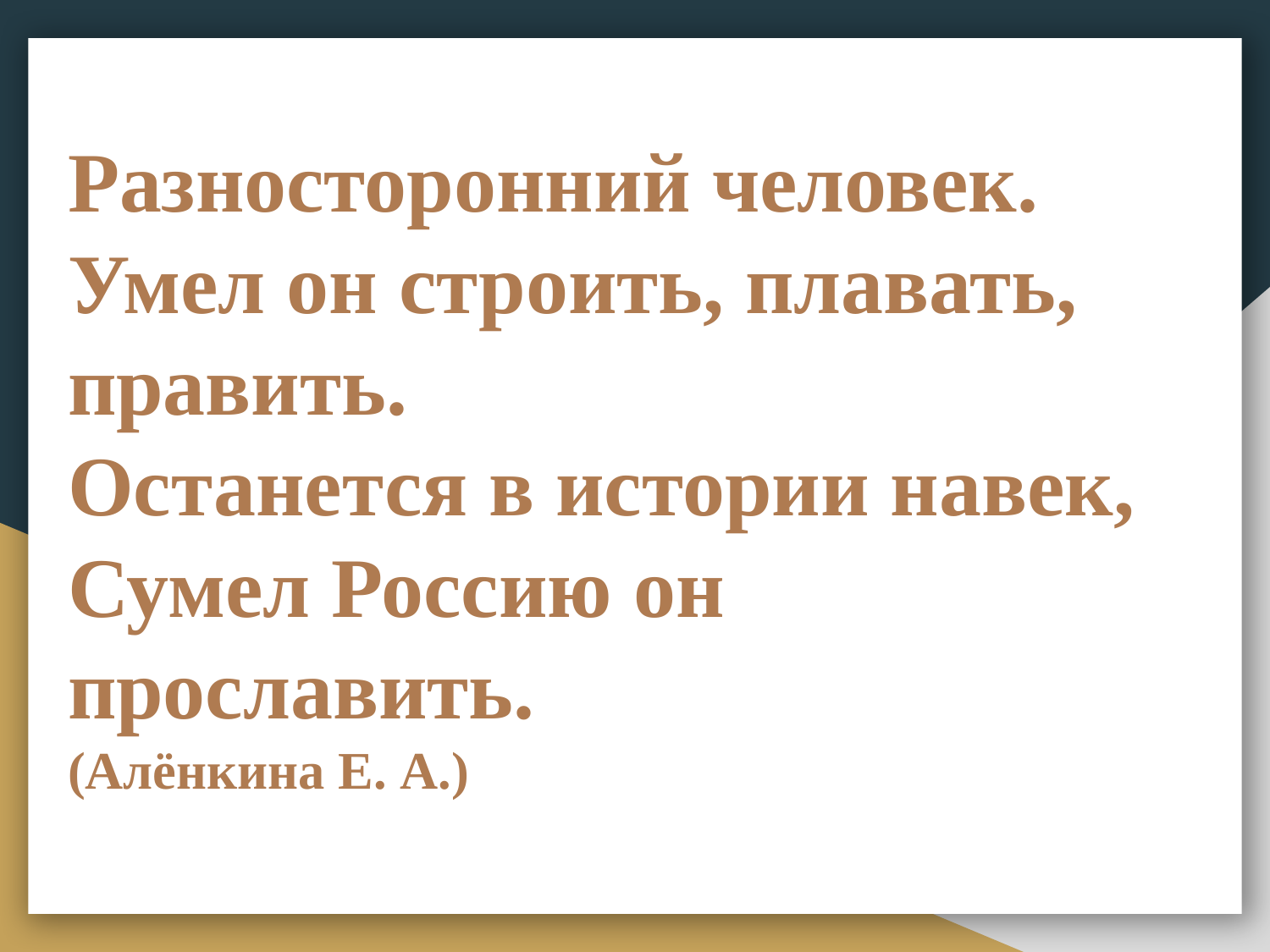

# Разносторонний человек. Умел он строить, плавать, править. Останется в истории навек, Сумел Россию он прославить. (Алёнкина Е. А.)